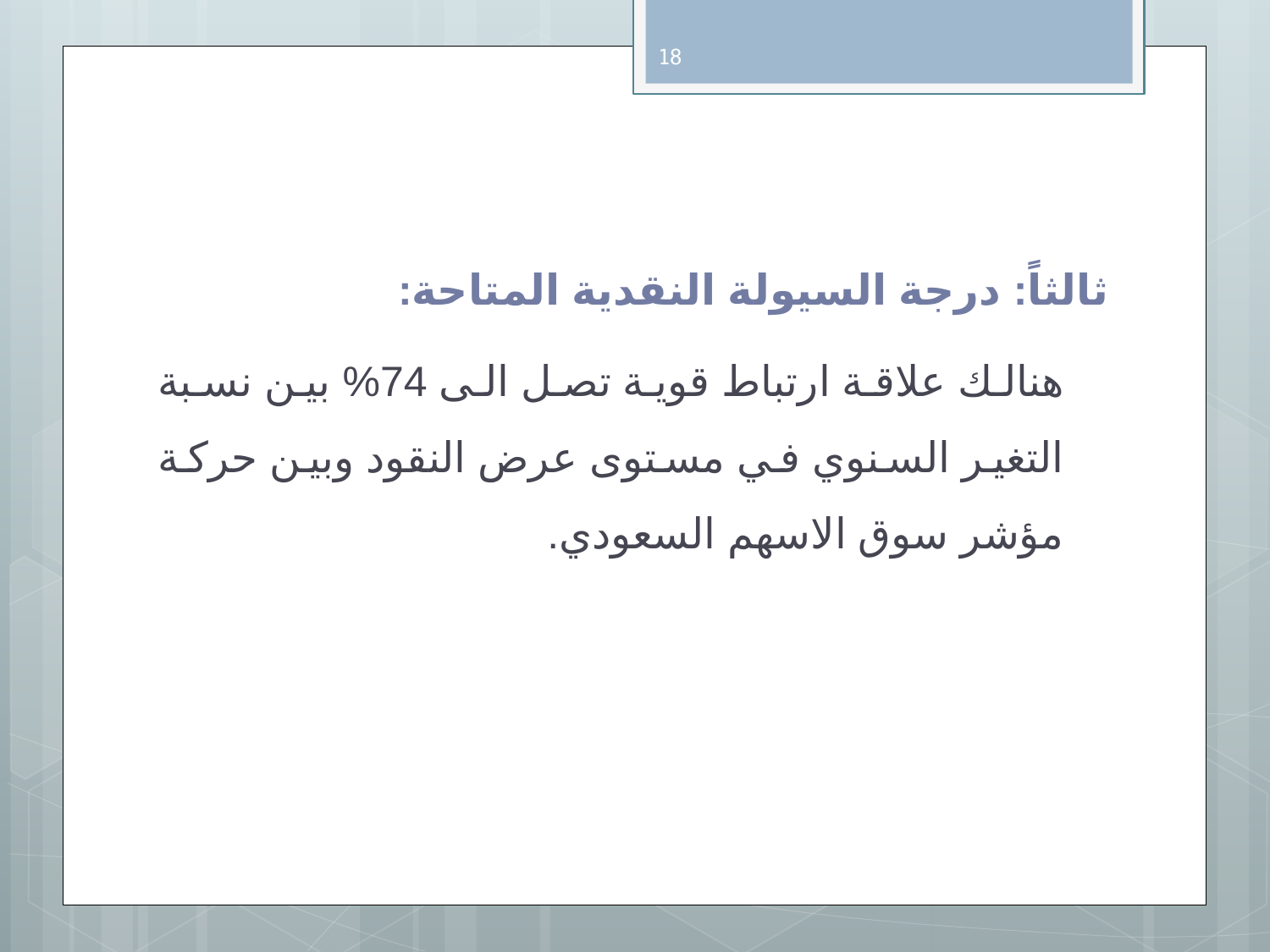

18
# ثالثاً: درجة السيولة النقدية المتاحة:
هنالك علاقة ارتباط قوية تصل الى 74% بين نسبة التغير السنوي في مستوى عرض النقود وبين حركة مؤشر سوق الاسهم السعودي.